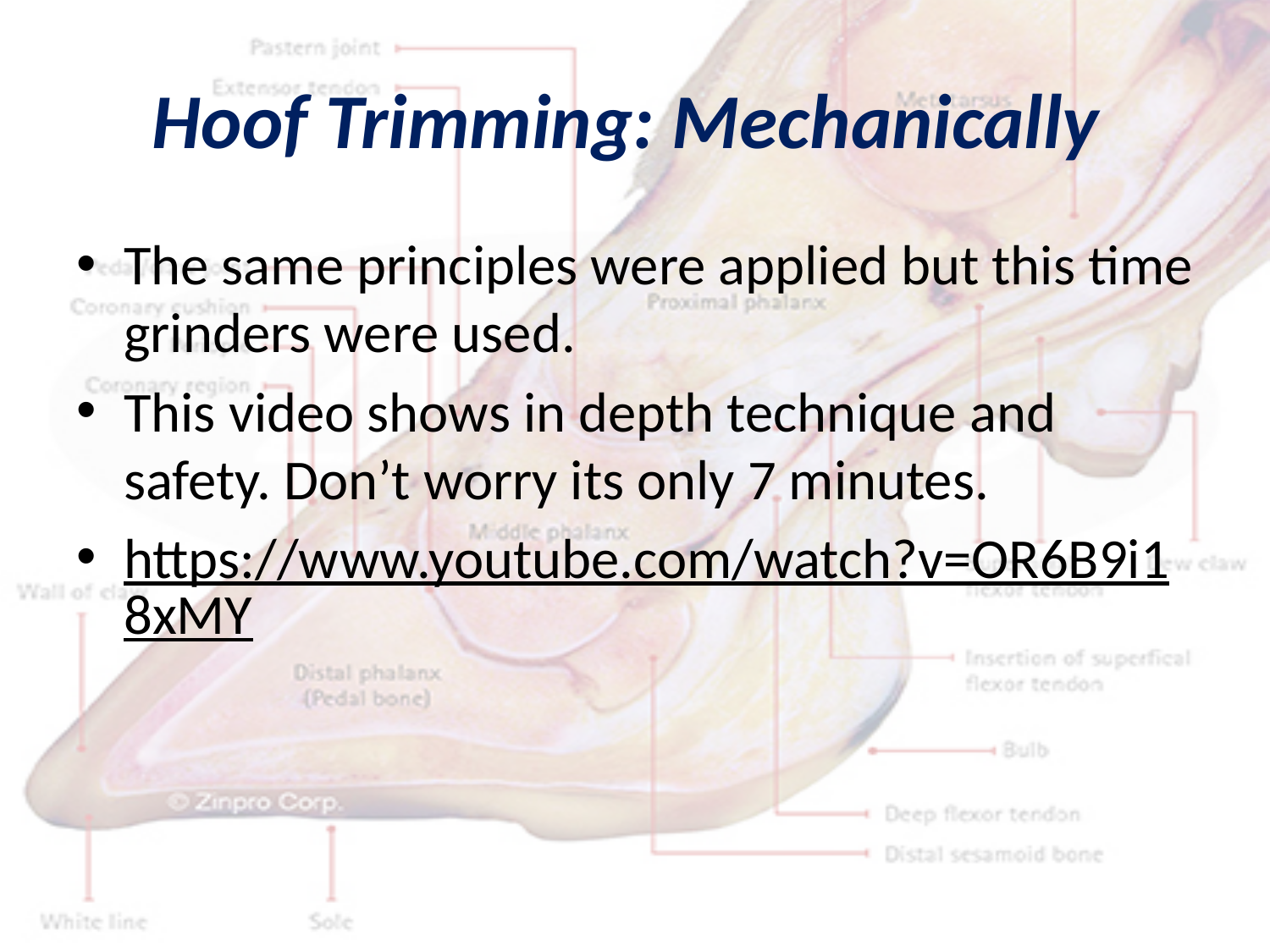

# Hoof Trimming: Mechanically
The same principles were applied but this time grinders were used.
This video shows in depth technique and safety. Don’t worry its only 7 minutes.
https://www.youtube.com/watch?v=OR6B9i18xMY